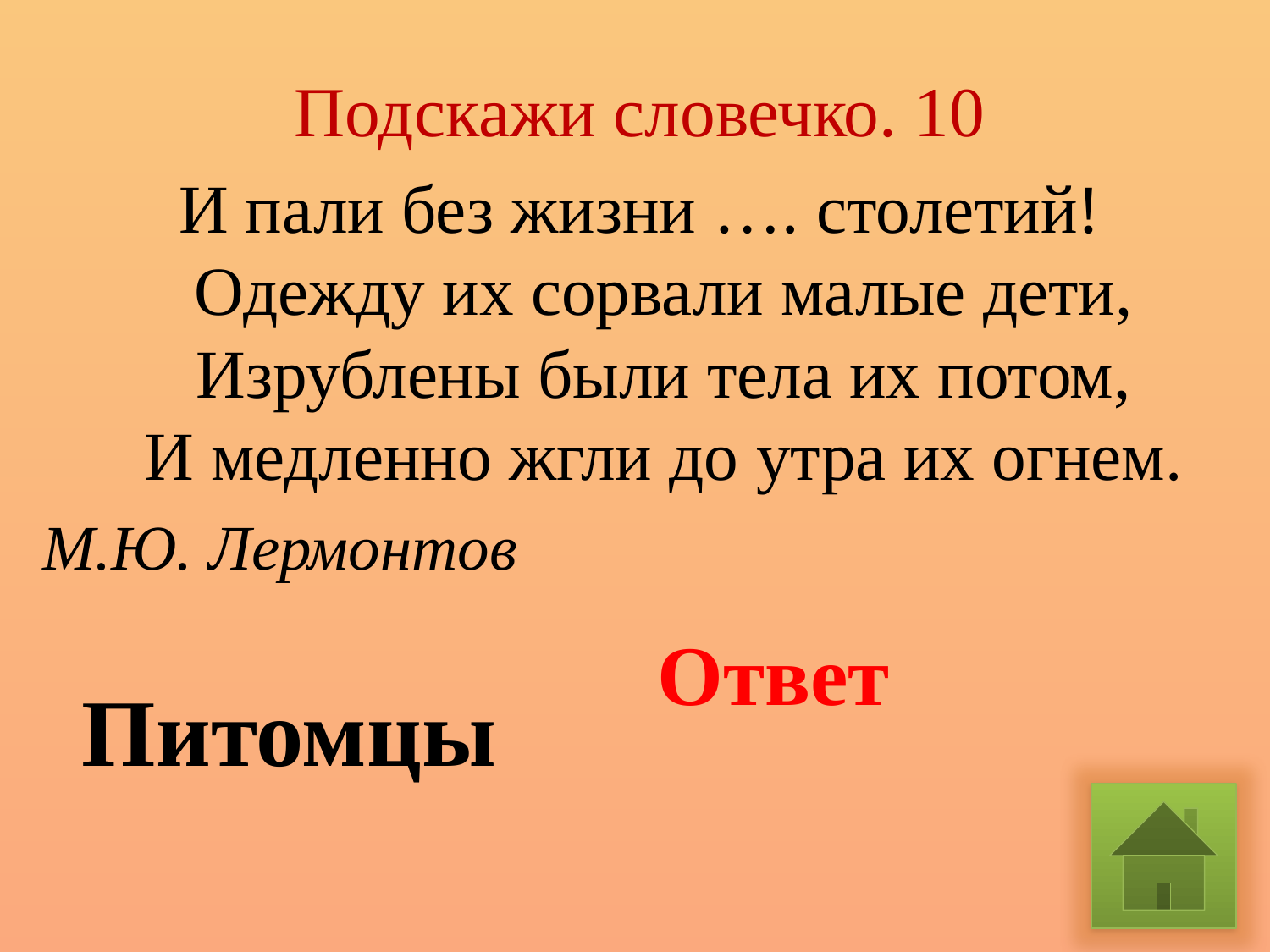

Подскажи словечко. 10
И пали без жизни …. столетий!
Одежду их сорвали малые дети,
Изрублены были тела их потом,
И медленно жгли до утра их огнем.
М.Ю. Лермонтов

Ответ
Питомцы